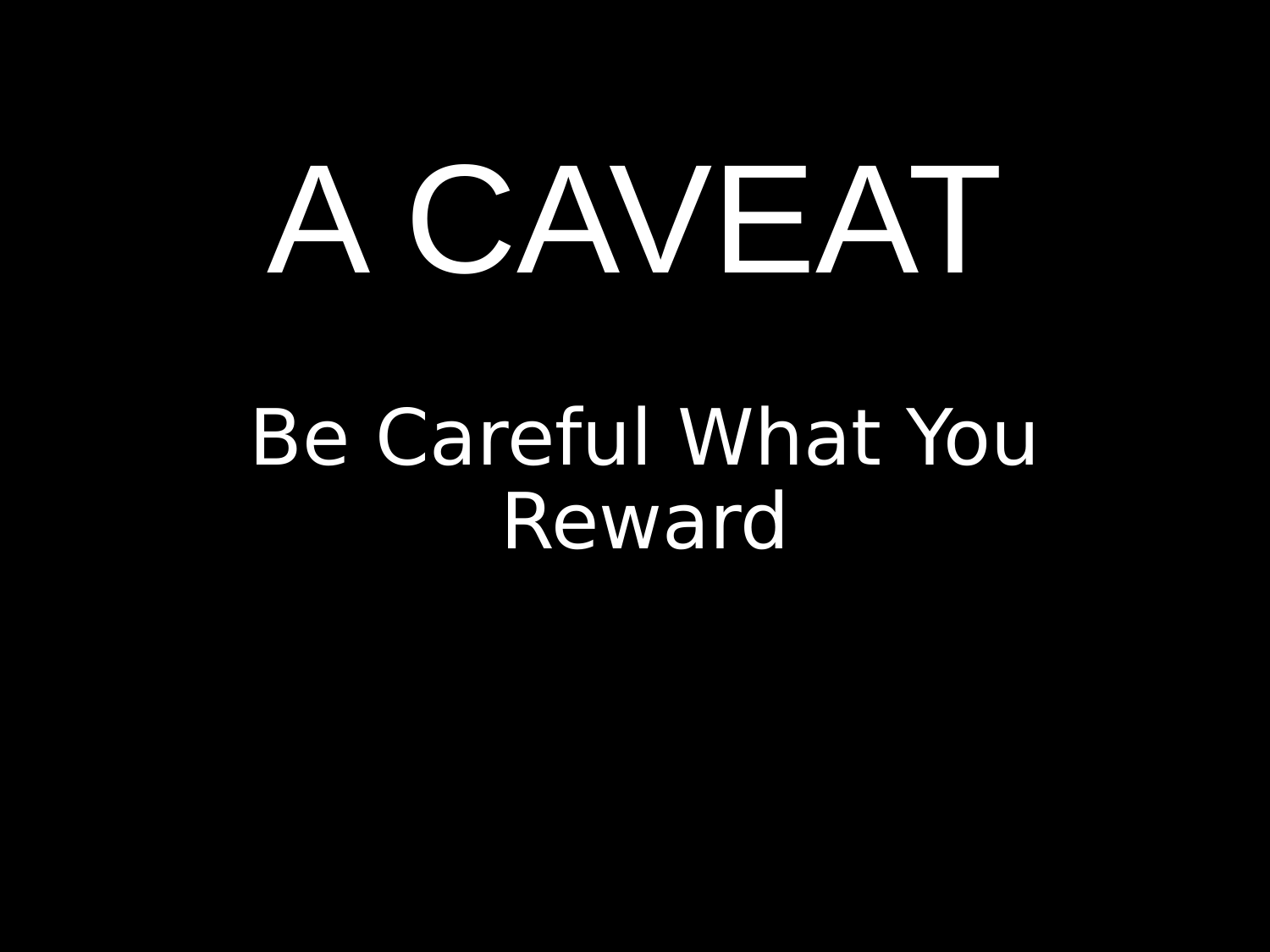

# A CAVEAT
Be Careful What You Reward